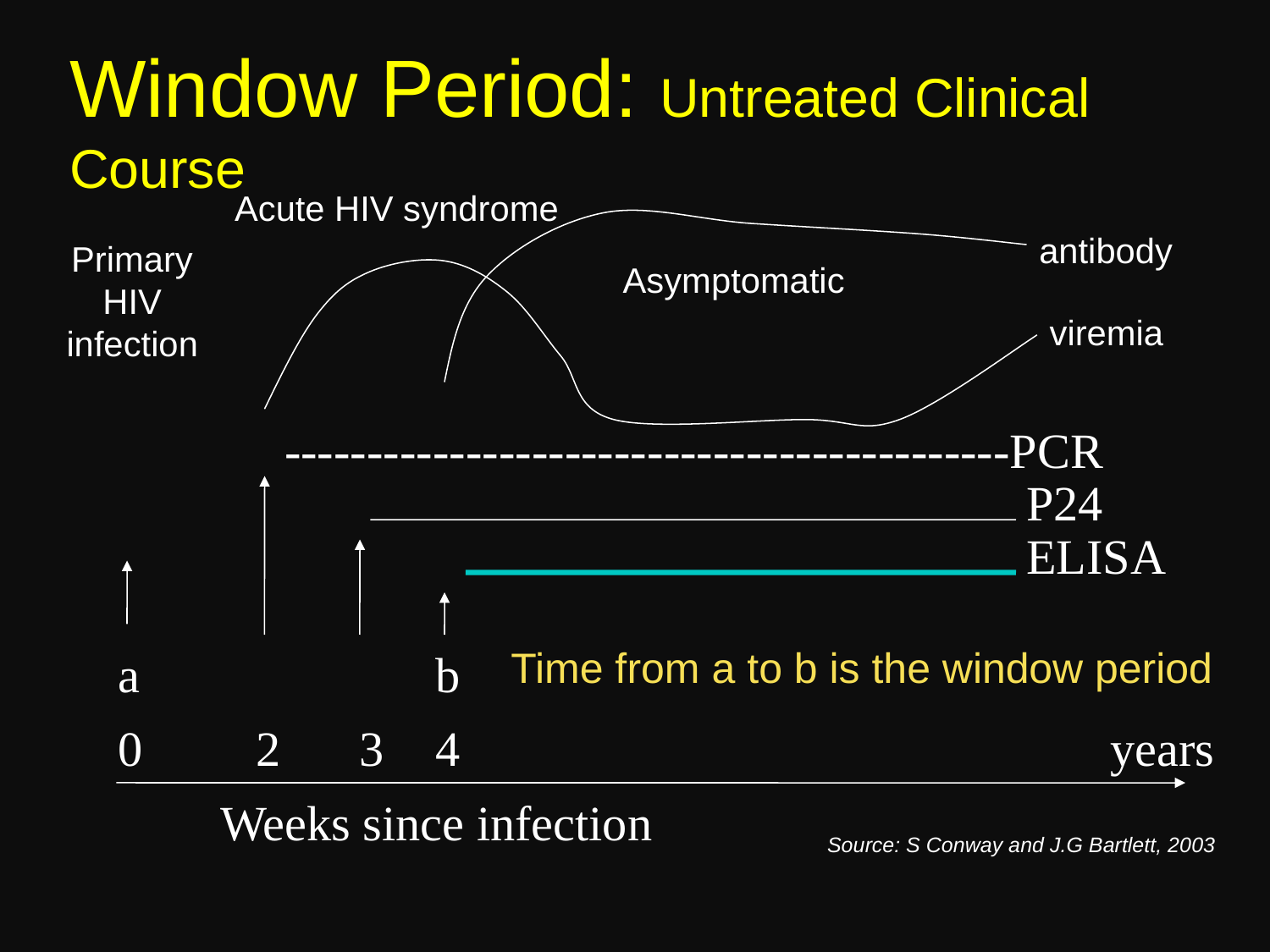

# Window Period: Untreated Clinical Course
Acute HIV syndrome

antibody
Primary HIV infection
Asymptomatic

viremia
--------------------------------------------PCR

P24

ELISA

Time from a to b is the window period
a
b
0
2
3
4
years

Weeks since infection
Source: S Conway and J.G Bartlett, 2003